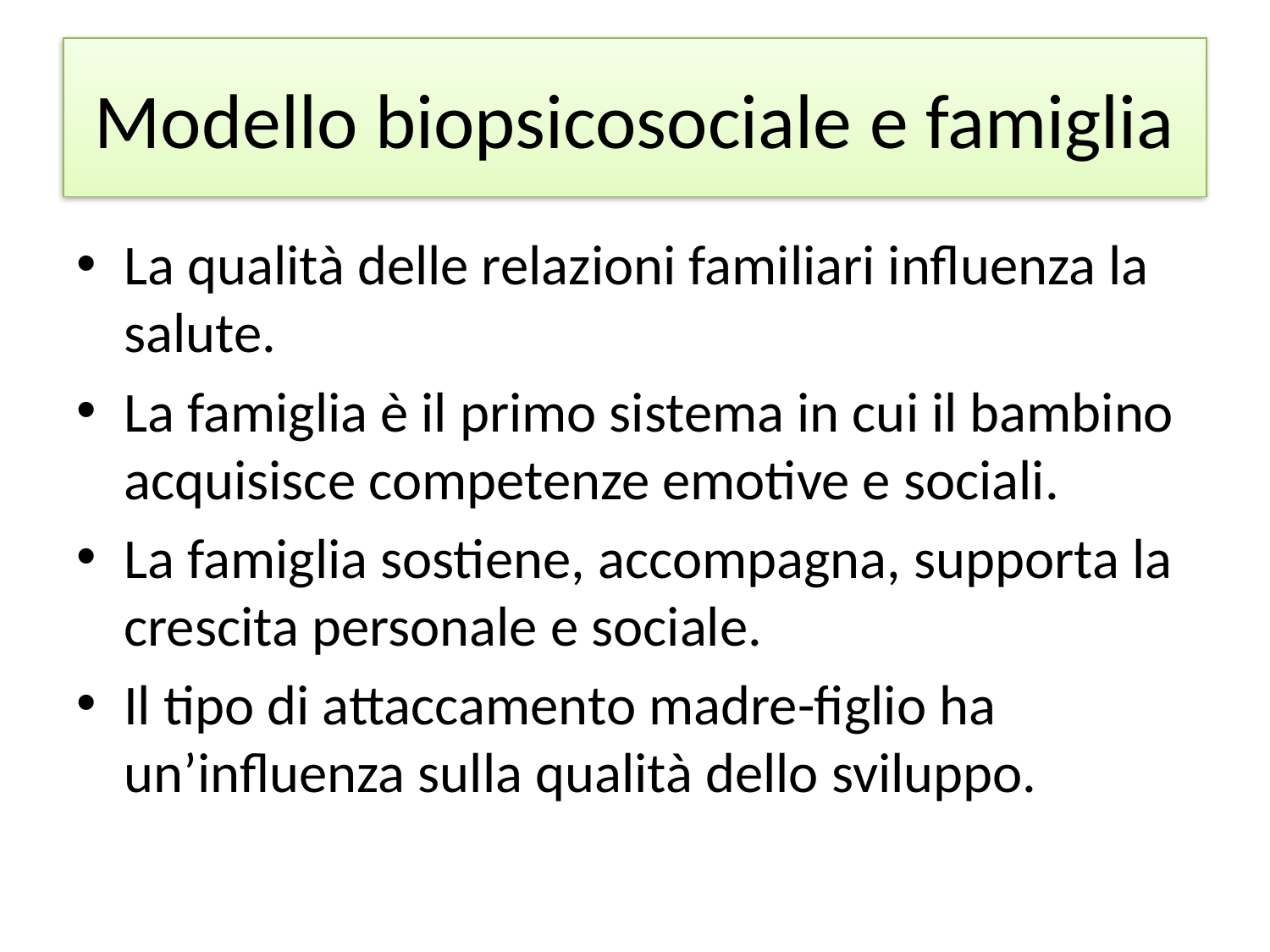

# Modello biopsicosociale e famiglia
La qualità delle relazioni familiari influenza la salute.
La famiglia è il primo sistema in cui il bambino acquisisce competenze emotive e sociali.
La famiglia sostiene, accompagna, supporta la crescita personale e sociale.
Il tipo di attaccamento madre-figlio ha un’influenza sulla qualità dello sviluppo.